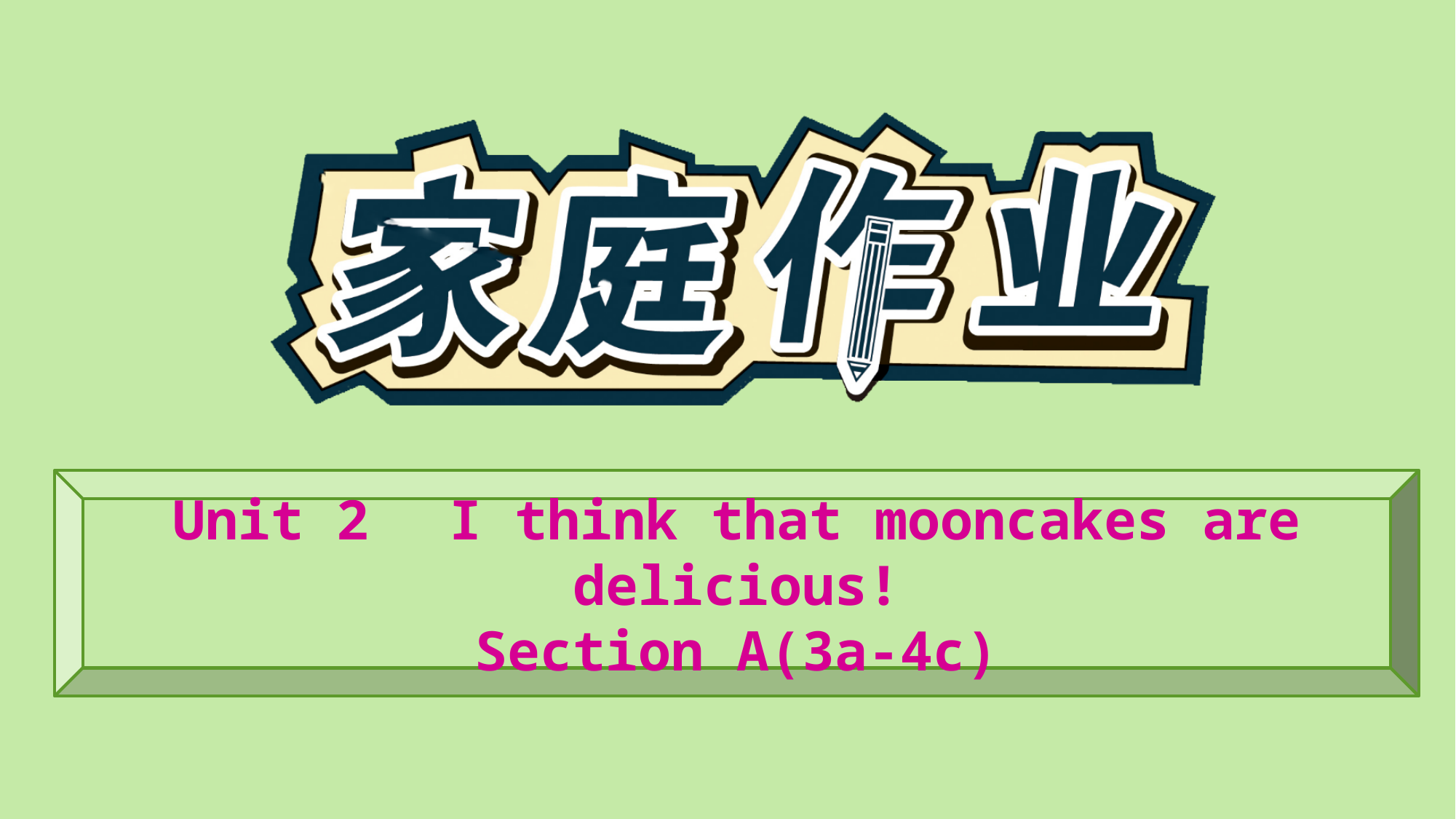

Unit 2　I think that mooncakes are delicious!
Section A(3a-4c)